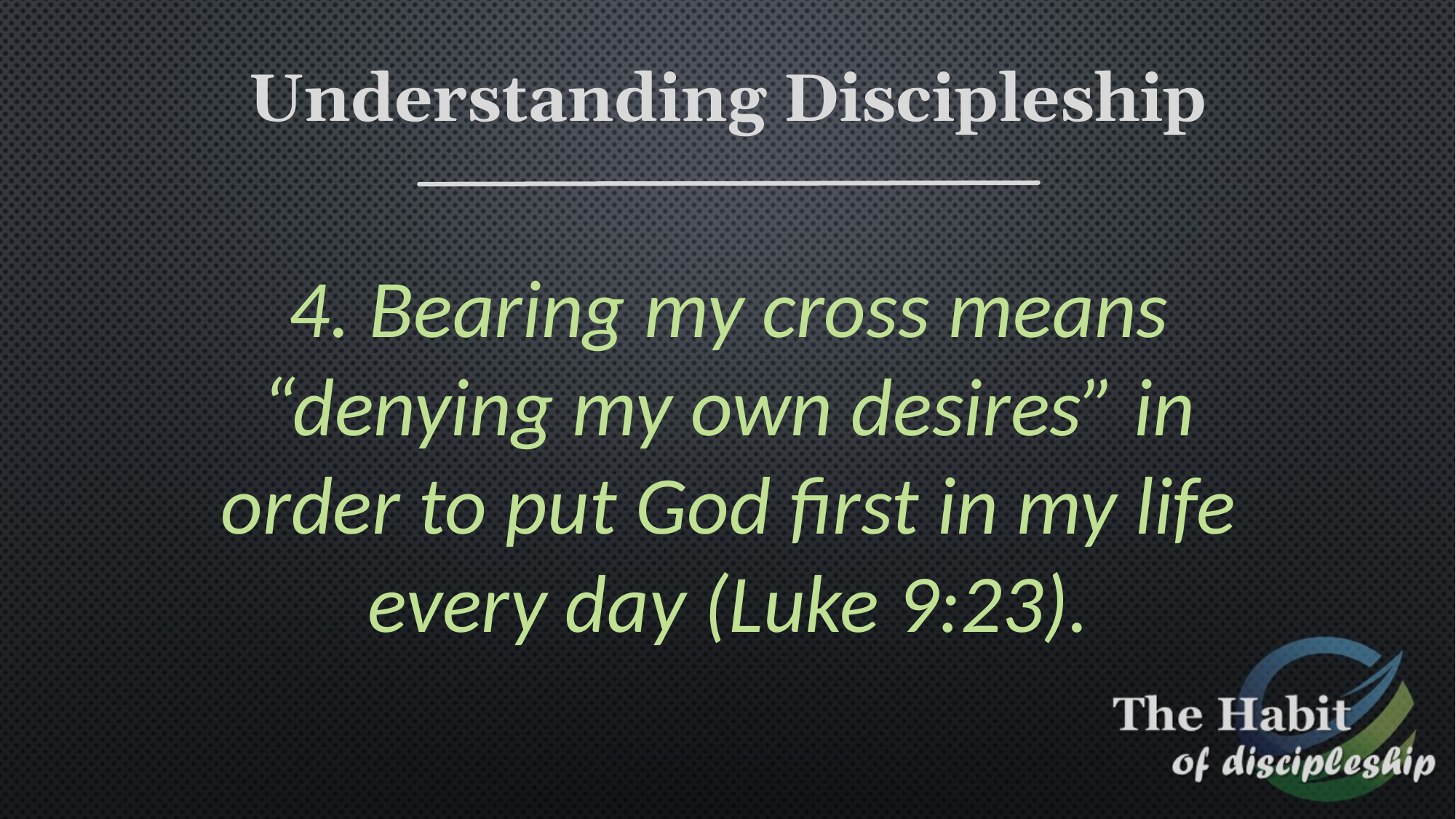

Understanding Discipleship
4. Bearing my cross means “denying my own desires” in order to put God first in my life every day (Luke 9:23).